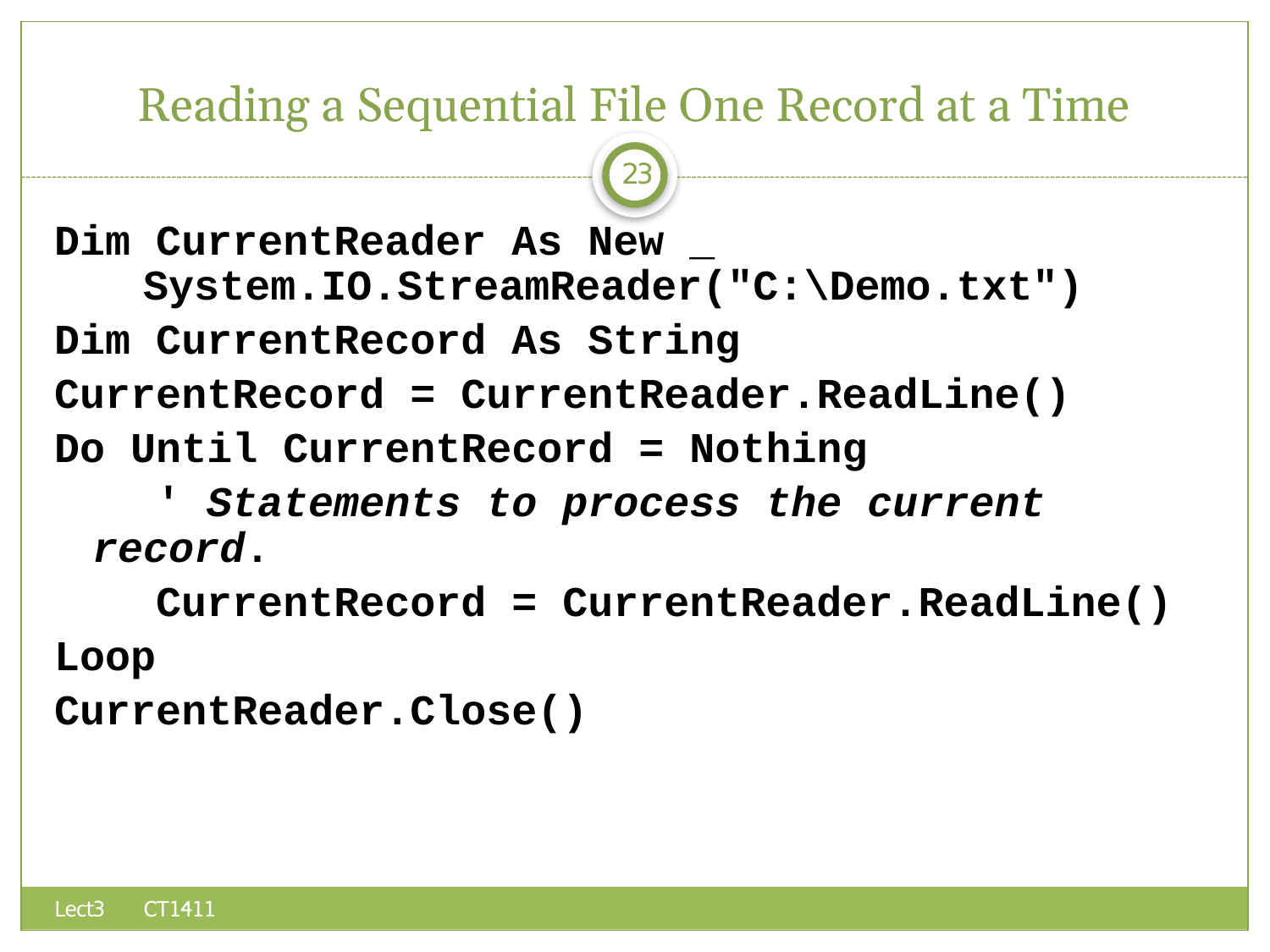

# Reading a Sequential File One Record at a Time
23
Dim CurrentReader As New _
  System.IO.StreamReader("C:\Demo.txt")
Dim CurrentRecord As String
CurrentRecord = CurrentReader.ReadLine()
Do Until CurrentRecord = Nothing
    ' Statements to process the current record.
    CurrentRecord = CurrentReader.ReadLine()
Loop
CurrentReader.Close()

Lect3      CT1411